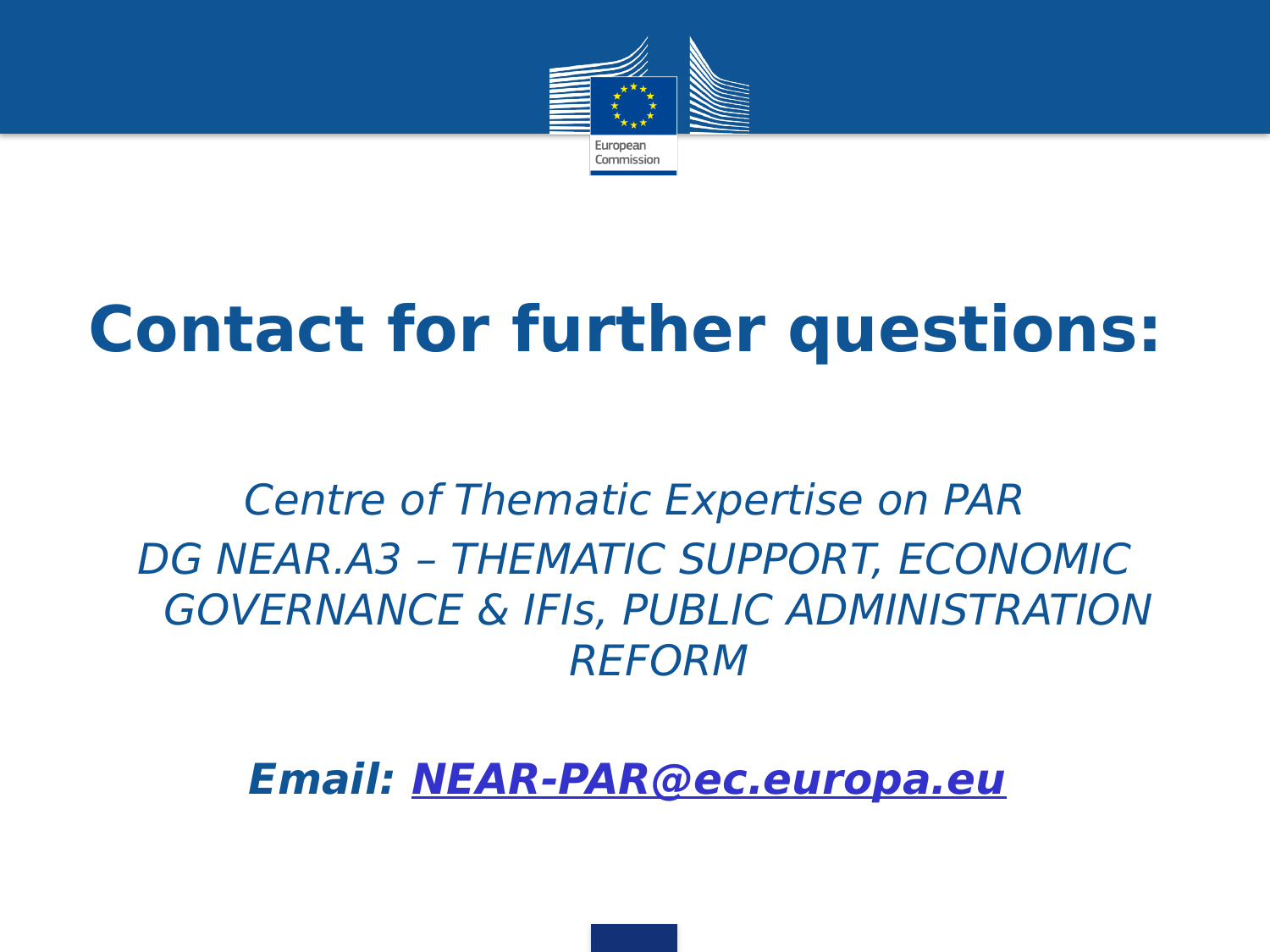

# Contact for further questions:
Centre of Thematic Expertise on PAR
DG NEAR.A3 – THEMATIC SUPPORT, ECONOMIC GOVERNANCE & IFIs, PUBLIC ADMINISTRATION REFORM

Email: NEAR-PAR@ec.europa.eu